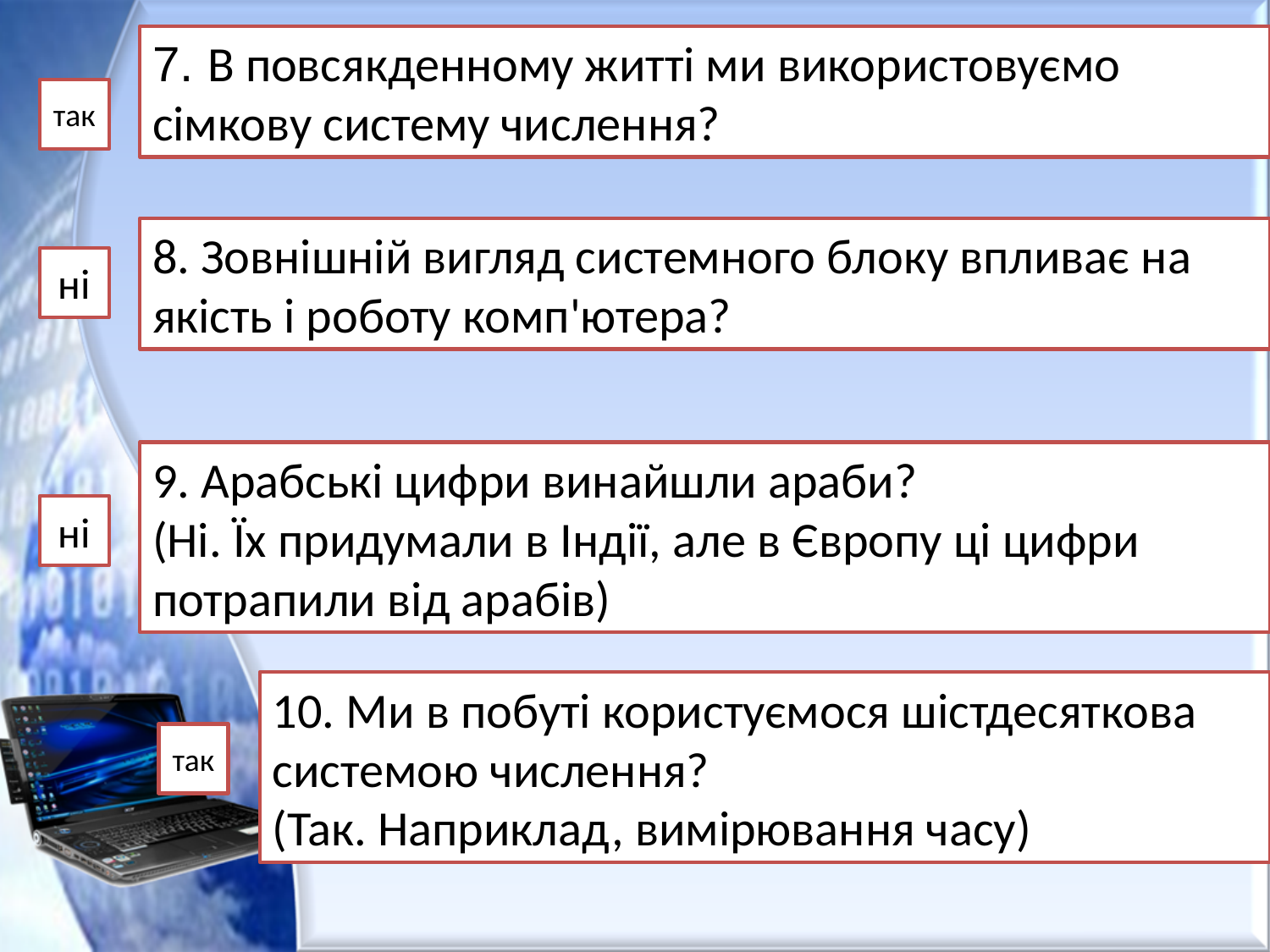

7. В повсякденному житті ми використовуємо сімкову систему числення?
так
8. Зовнішній вигляд системного блоку впливає на якість і роботу комп'ютера?
ні
9. Арабські цифри винайшли араби?
(Ні. Їх придумали в Індії, але в Європу ці цифри потрапили від арабів)
ні
10. Ми в побуті користуємося шістдесяткова системою числення?
(Так. Наприклад, вимірювання часу)
так